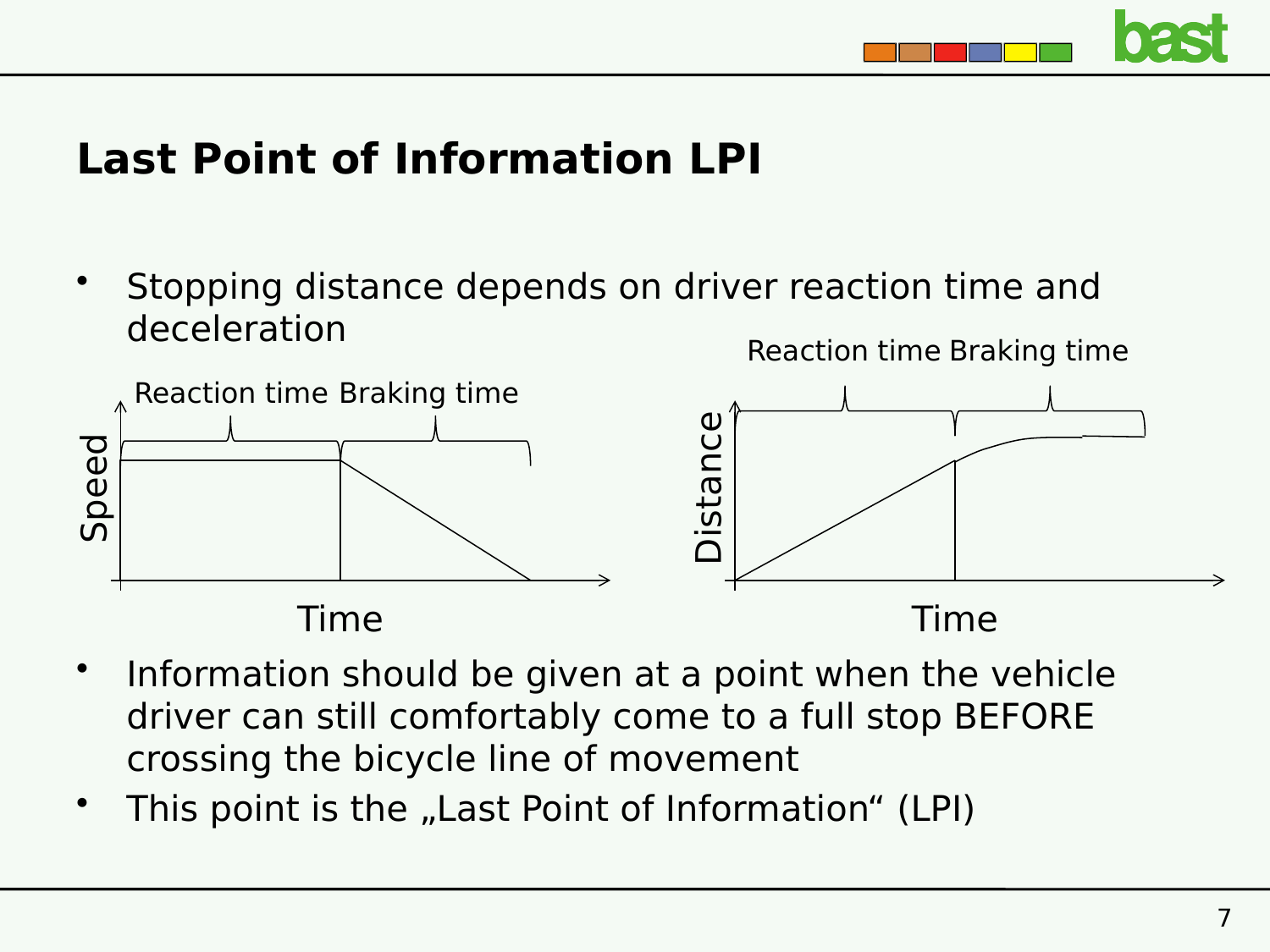

# Last Point of Information LPI
Stopping distance depends on driver reaction time and deceleration

Information should be given at a point when the vehicle driver can still comfortably come to a full stop BEFORE crossing the bicycle line of movement
This point is the „Last Point of Information“ (LPI)
Reaction time
Braking time

Reaction time
Braking time

Speed

Distance
Time
Time
7